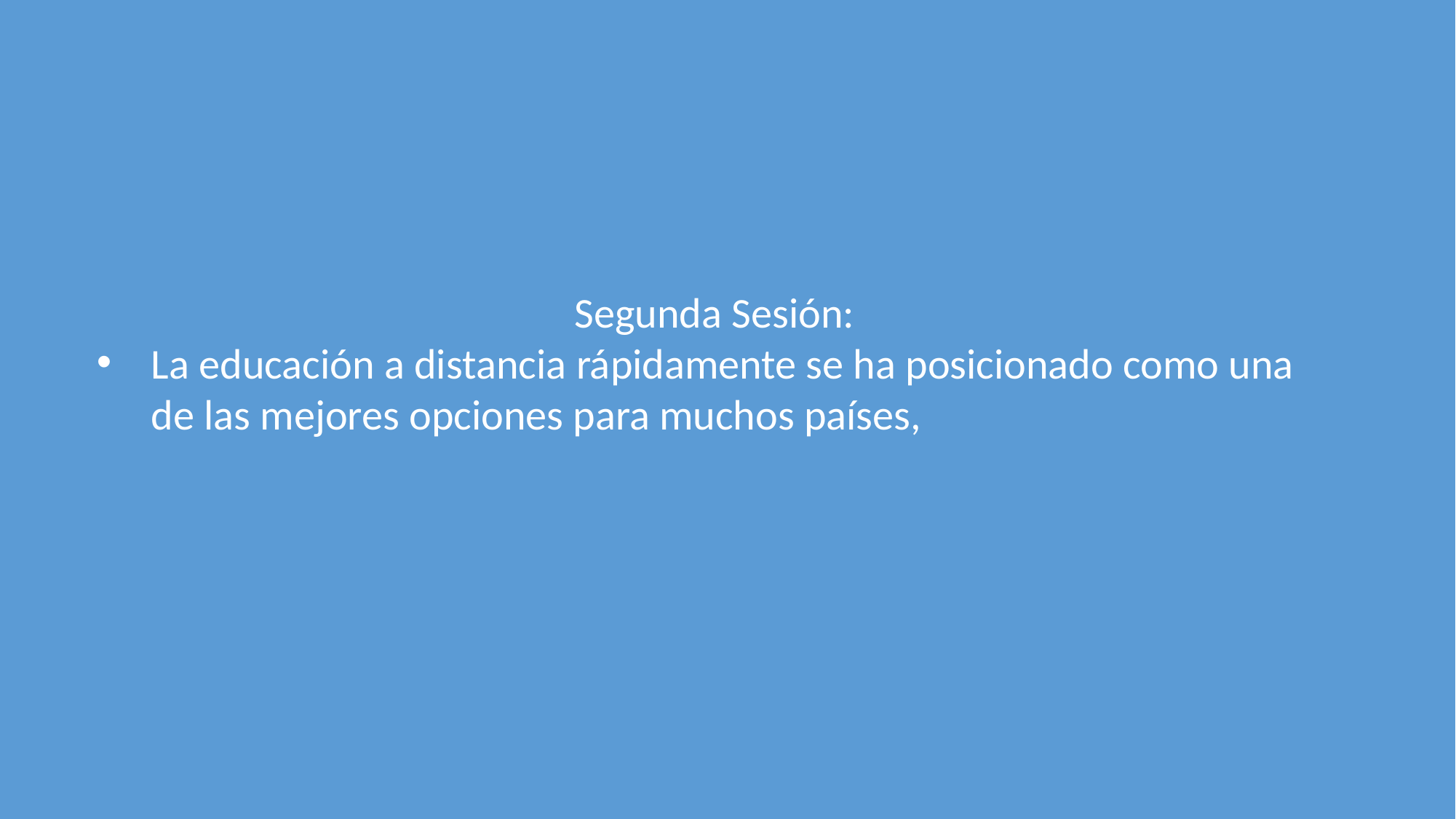

Segunda Sesión:
La educación a distancia rápidamente se ha posicionado como una de las mejores opciones para muchos países,